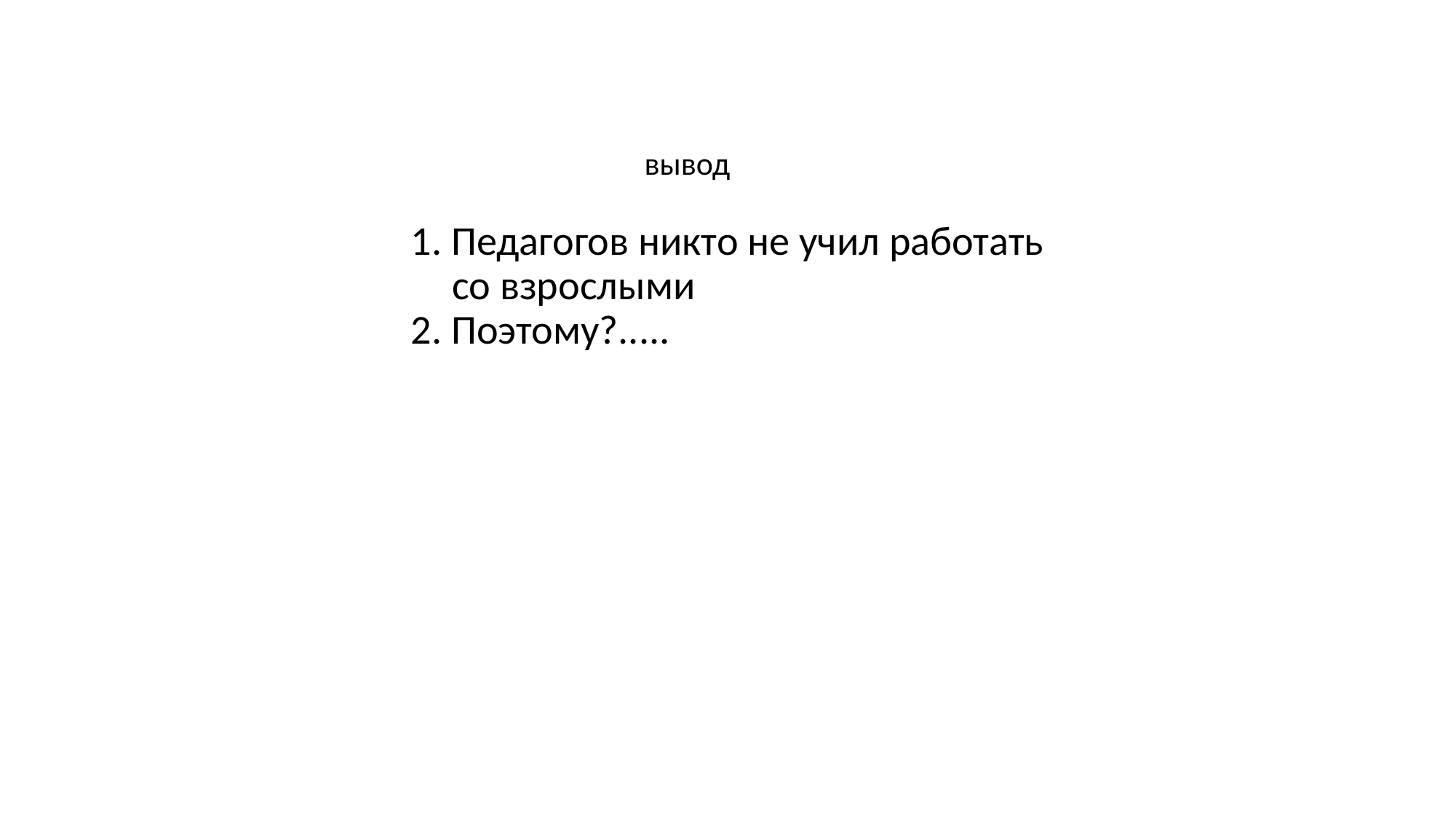

вывод
1. Педагогов никто не учил работать со взрослыми
2. Поэтому?.....